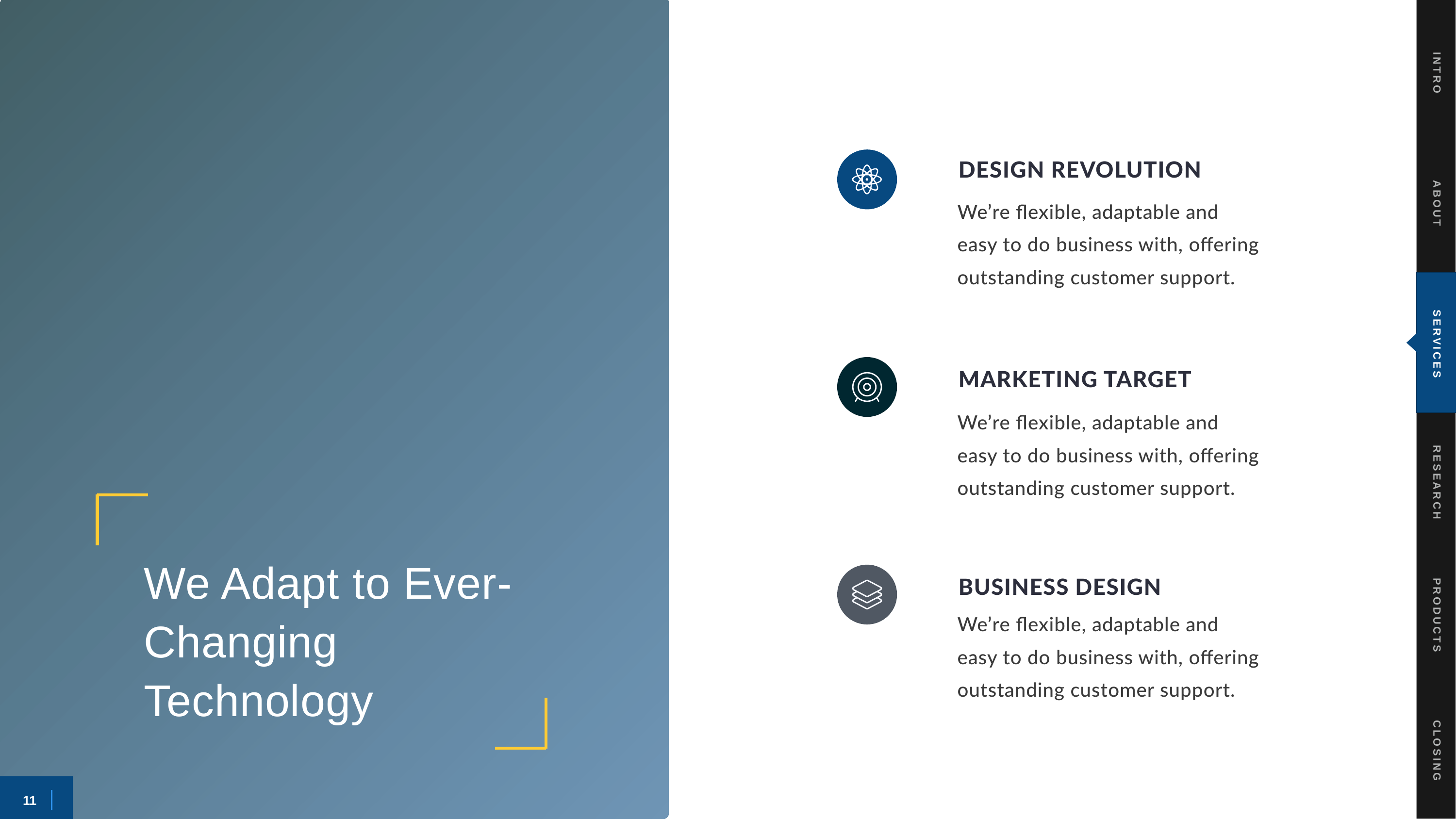

INTRO
DESIGN REVOLUTION

ABOUT
We’re flexible, adaptable and easy to do business with, offering outstanding customer support.

SERVICES

MARKETING TARGET

We’re flexible, adaptable and easy to do business with, offering outstanding customer support.
RESEARCH
We Adapt to Ever-Changing Technology
BUSINESS DESIGN

PRODUCTS
We’re flexible, adaptable and easy to do business with, offering outstanding customer support.
CLOSING

11